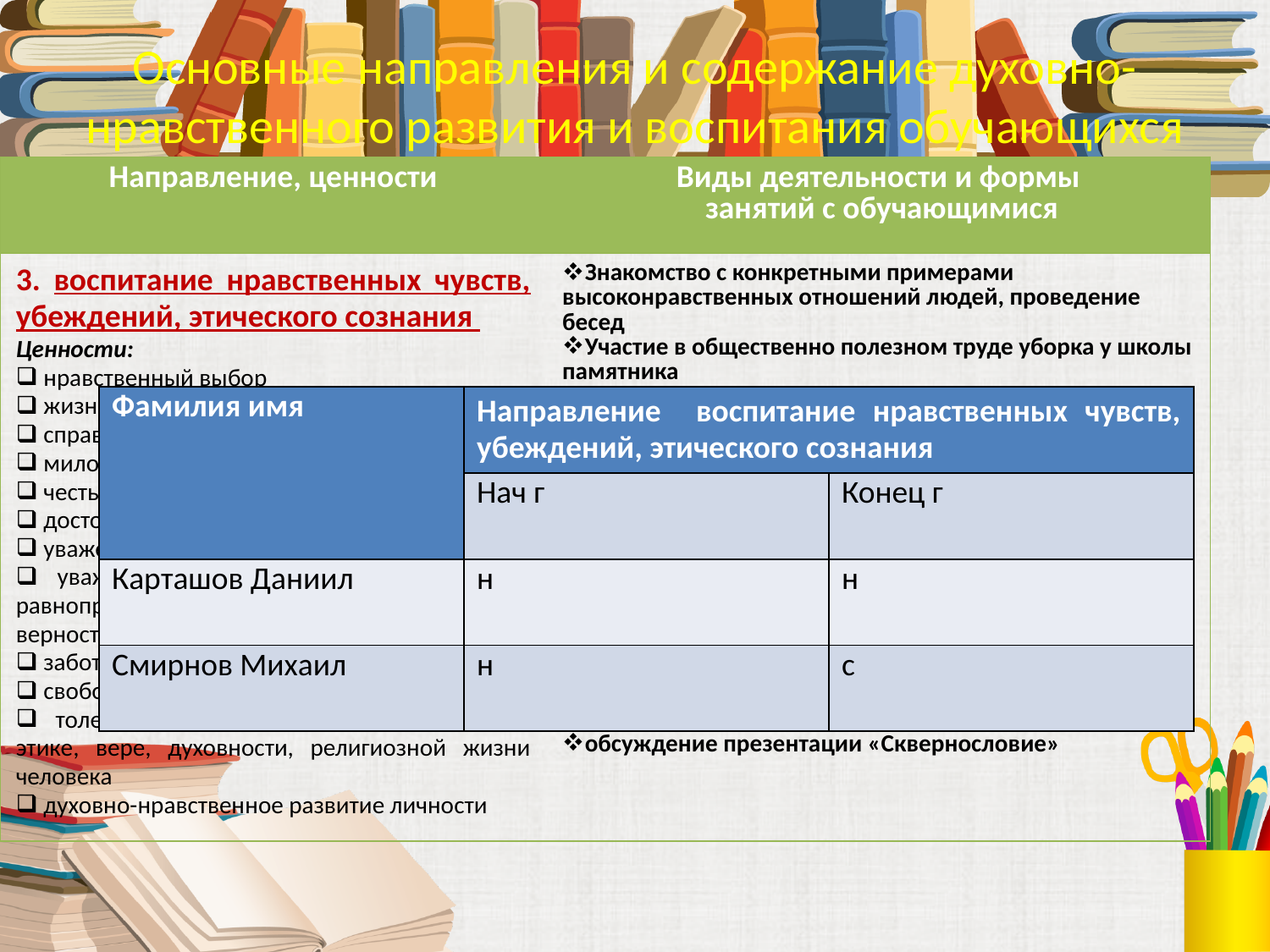

Основные направления и содержание духовно-нравственного развития и воспитания обучающихся
| Направление, ценности | Виды деятельности и формы занятий с обучающимися |
| --- | --- |
| 3. воспитание нравственных чувств, убеждений, этического сознания Ценности: нравственный выбор жизнь и смысл жизни справедливость милосердие честь достоинство уважение родителей уважение достоинства другого человека, равноправие, ответственность, любовь и верность забота о старших и младших свобода совести и вероисповедания толерантность, представление о светской этике, вере, духовности, религиозной жизни человека духовно-нравственное развитие личности | Знакомство с конкретными примерами высоконравственных отношений людей, проведение бесед Участие в общественно полезном труде уборка у школы памятника Дела благотворительности, милосердия, оказании помощи нуждающимся, забота о животных, живых существах, природе Общение со сверстниками в учёбе, общественной работе, отдыхе, спорте, проведение бесед о дружбе, нравственных отношениях. Расширение опыта позитивного взаимодействия в семье - беседы о семье (урок семьи), о родителях и прародителях, открытые семейные праздники, выполнение и презентация совместно с родителями творческих проектов Знакомство с деятельностью традиционных религиозных организаций. Азбука вежливости (сюжетно-ролевая игра апр) обсуждение презентации «Сквернословие» |
| Фамилия имя | Направление воспитание нравственных чувств, убеждений, этического сознания |  |
| --- | --- | --- |
|  | Нач г | Конец г |
| Карташов Даниил | н | н |
| Смирнов Михаил | н | с |